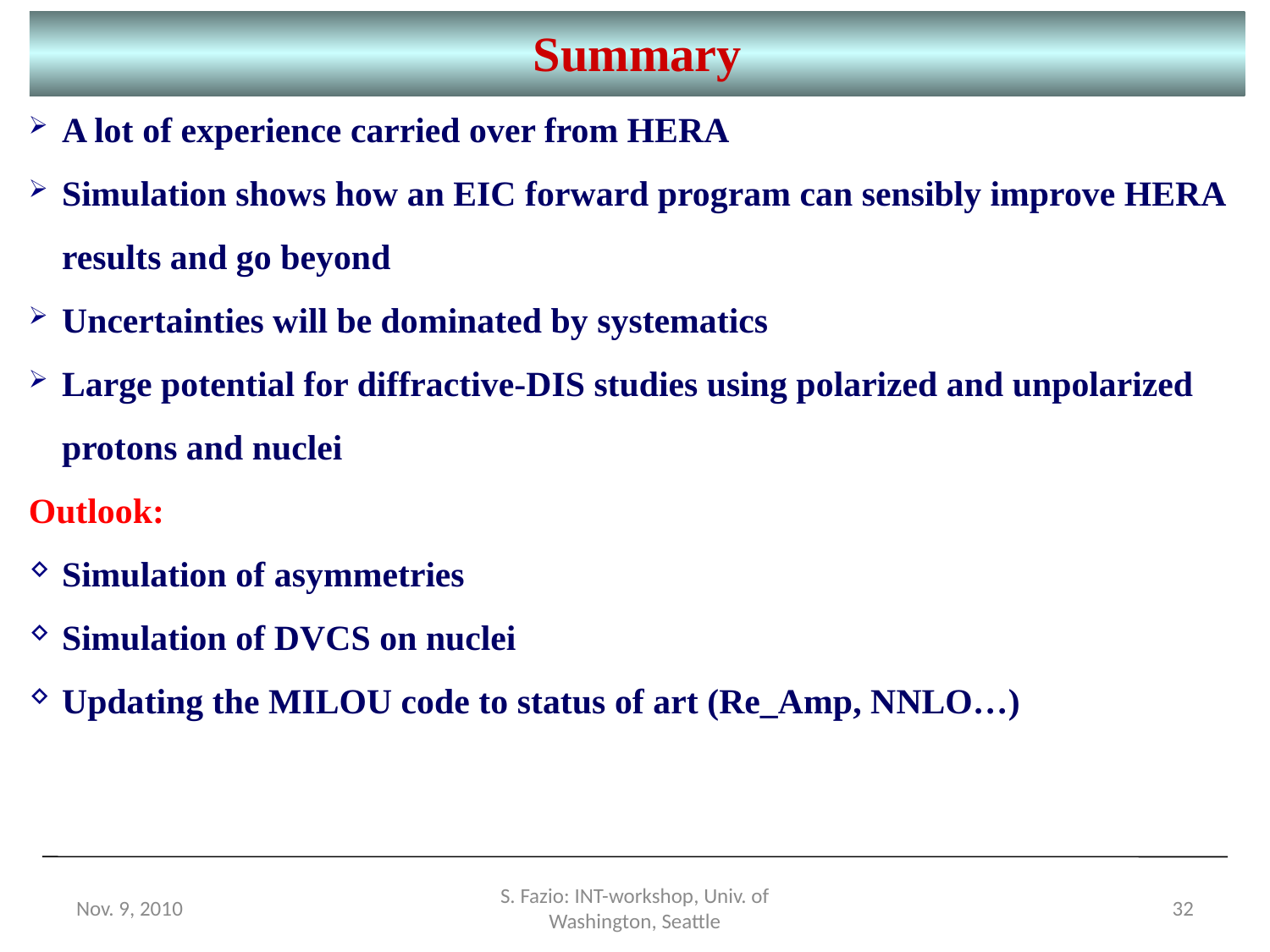

Summary
A lot of experience carried over from HERA
Simulation shows how an EIC forward program can sensibly improve HERA results and go beyond
Uncertainties will be dominated by systematics
Large potential for diffractive-DIS studies using polarized and unpolarized protons and nuclei
Outlook:
Simulation of asymmetries
Simulation of DVCS on nuclei
Updating the MILOU code to status of art (Re_Amp, NNLO…)

Nov. 9, 2010
S. Fazio: INT-workshop, Univ. of Washington, Seattle
32